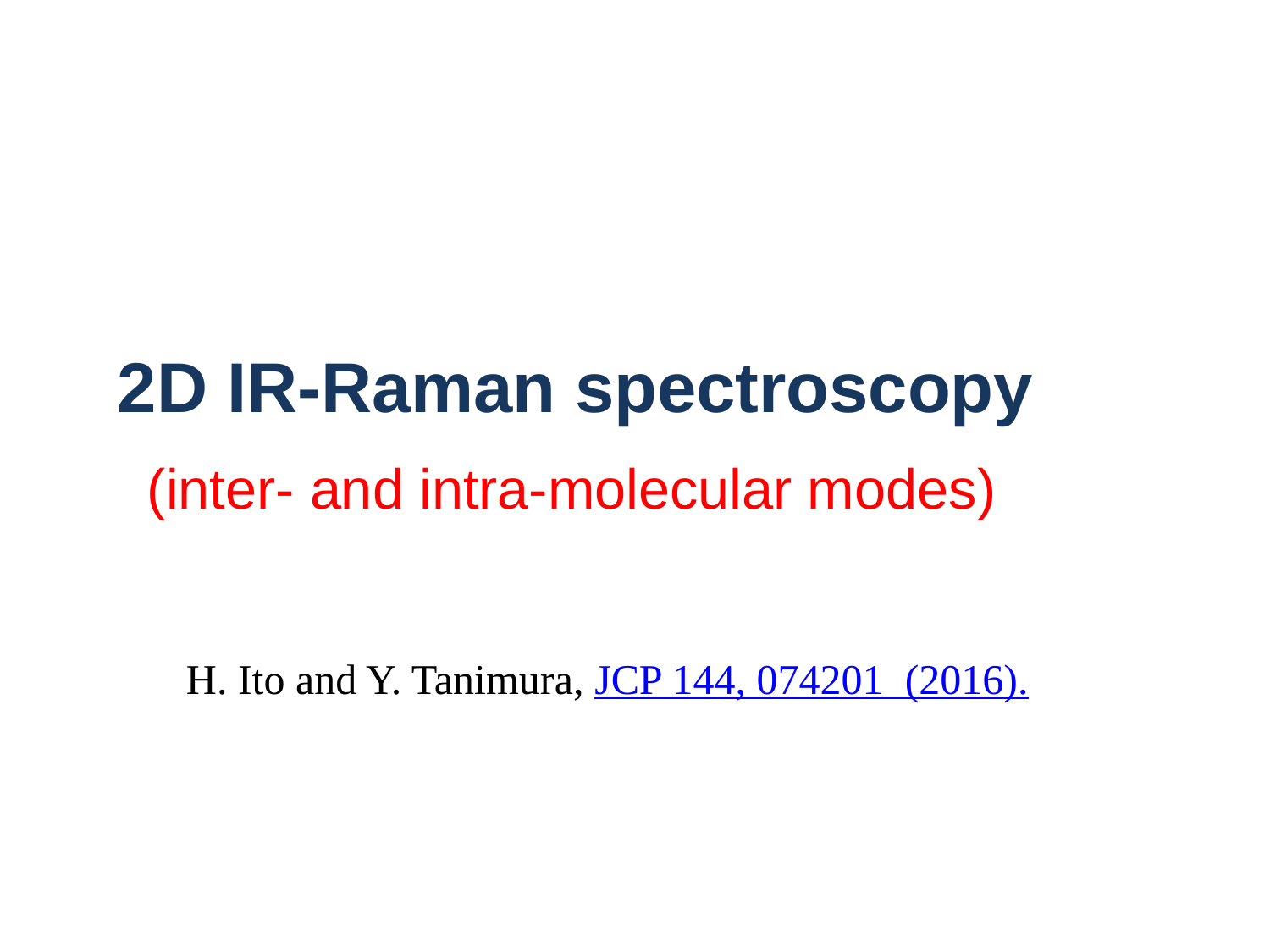

2D IR-Raman spectroscopy
(inter- and intra-molecular modes)
 H. Ito and Y. Tanimura, JCP 144, 074201  (2016).